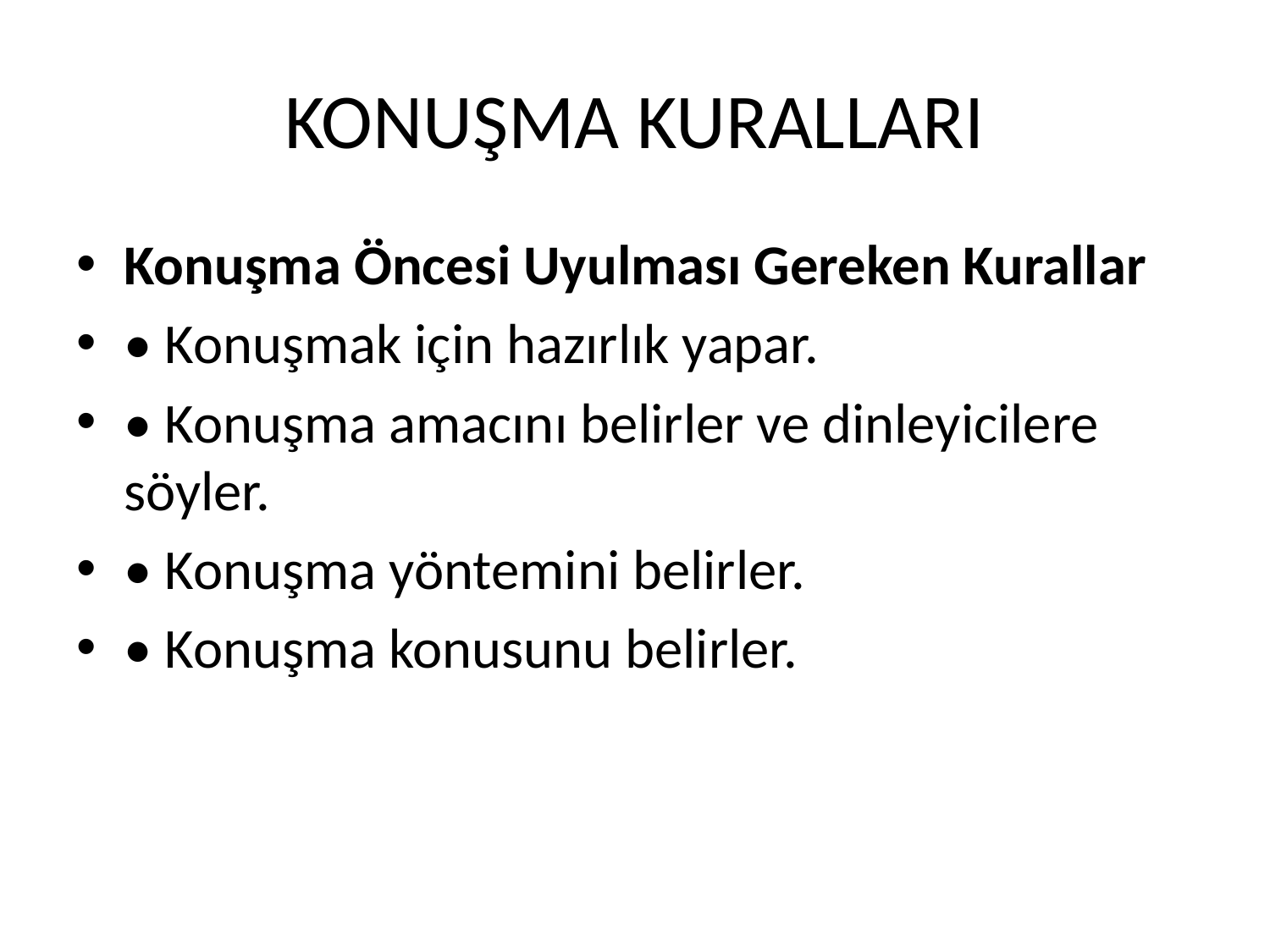

# KONUŞMA KURALLARI
Konuşma Öncesi Uyulması Gereken Kurallar
• Konuşmak için hazırlık yapar.
• Konuşma amacını belirler ve dinleyicilere söyler.
• Konuşma yöntemini belirler.
• Konuşma konusunu belirler.